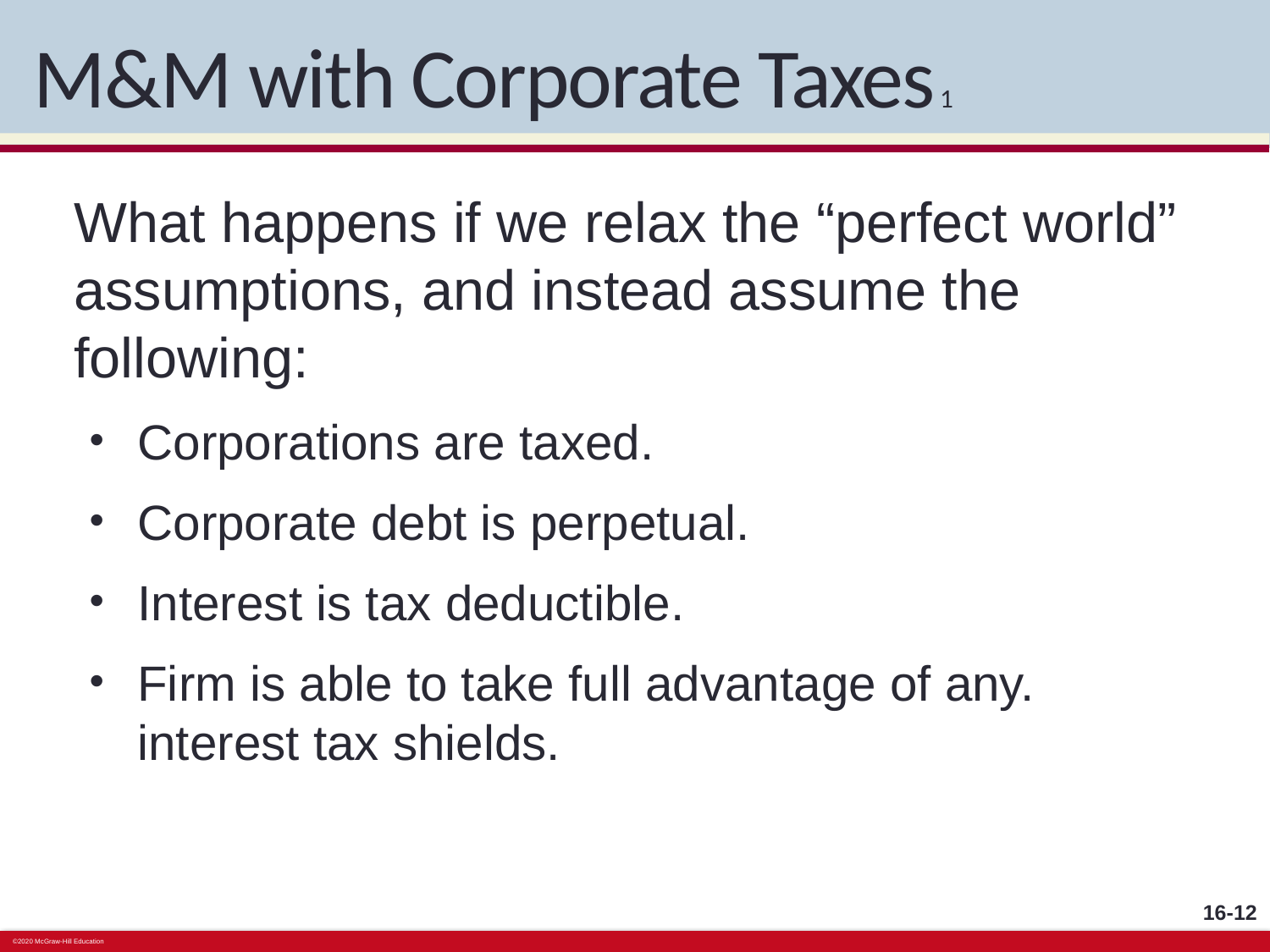

# M&M with Corporate Taxes 1
What happens if we relax the “perfect world” assumptions, and instead assume the following:
Corporations are taxed.
Corporate debt is perpetual.
Interest is tax deductible.
Firm is able to take full advantage of any. interest tax shields.